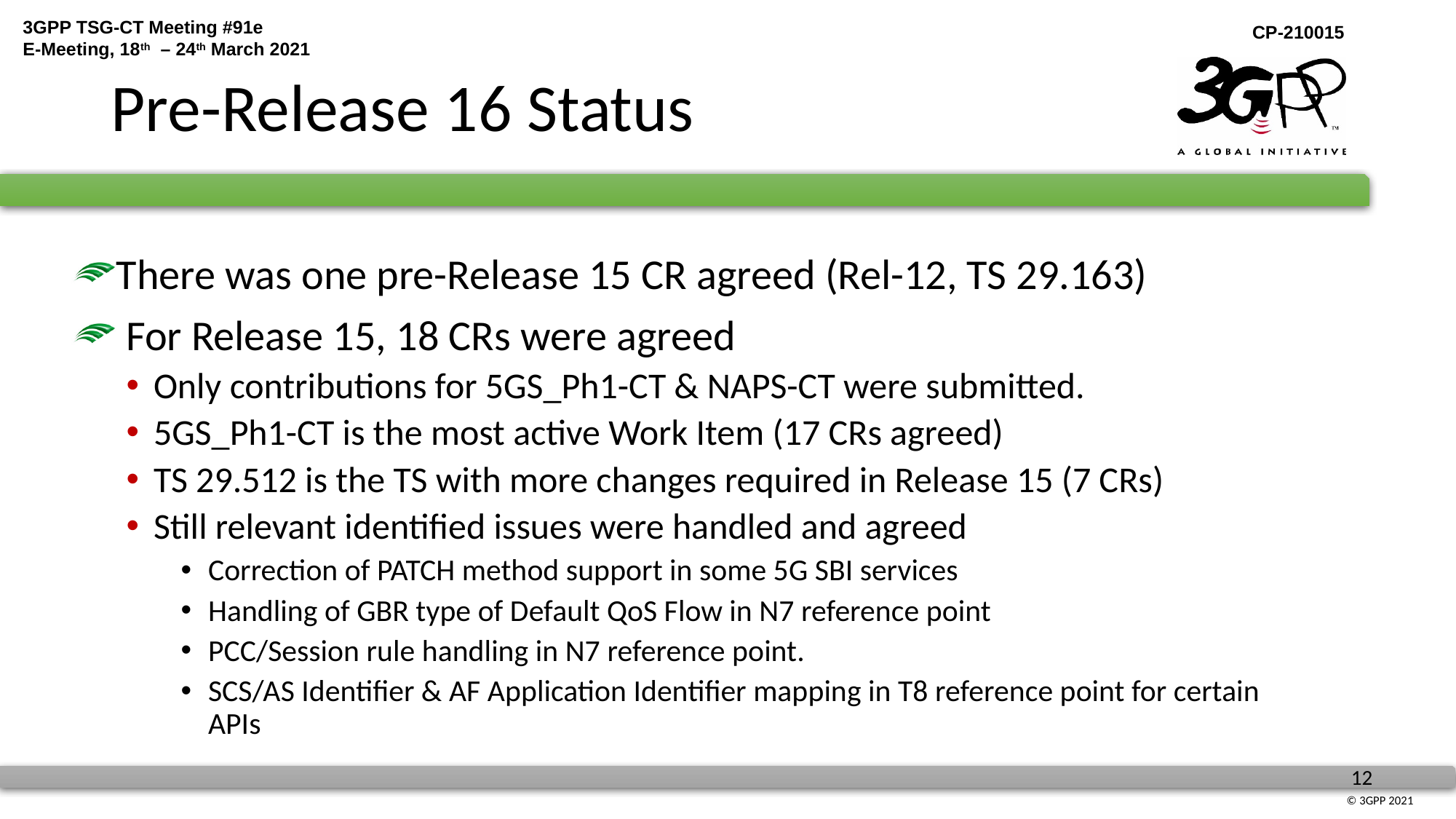

# Pre-Release 16 Status
There was one pre-Release 15 CR agreed (Rel-12, TS 29.163)
 For Release 15, 18 CRs were agreed
Only contributions for 5GS_Ph1-CT & NAPS-CT were submitted.
5GS_Ph1-CT is the most active Work Item (17 CRs agreed)
TS 29.512 is the TS with more changes required in Release 15 (7 CRs)
Still relevant identified issues were handled and agreed
Correction of PATCH method support in some 5G SBI services
Handling of GBR type of Default QoS Flow in N7 reference point
PCC/Session rule handling in N7 reference point.
SCS/AS Identifier & AF Application Identifier mapping in T8 reference point for certain APIs